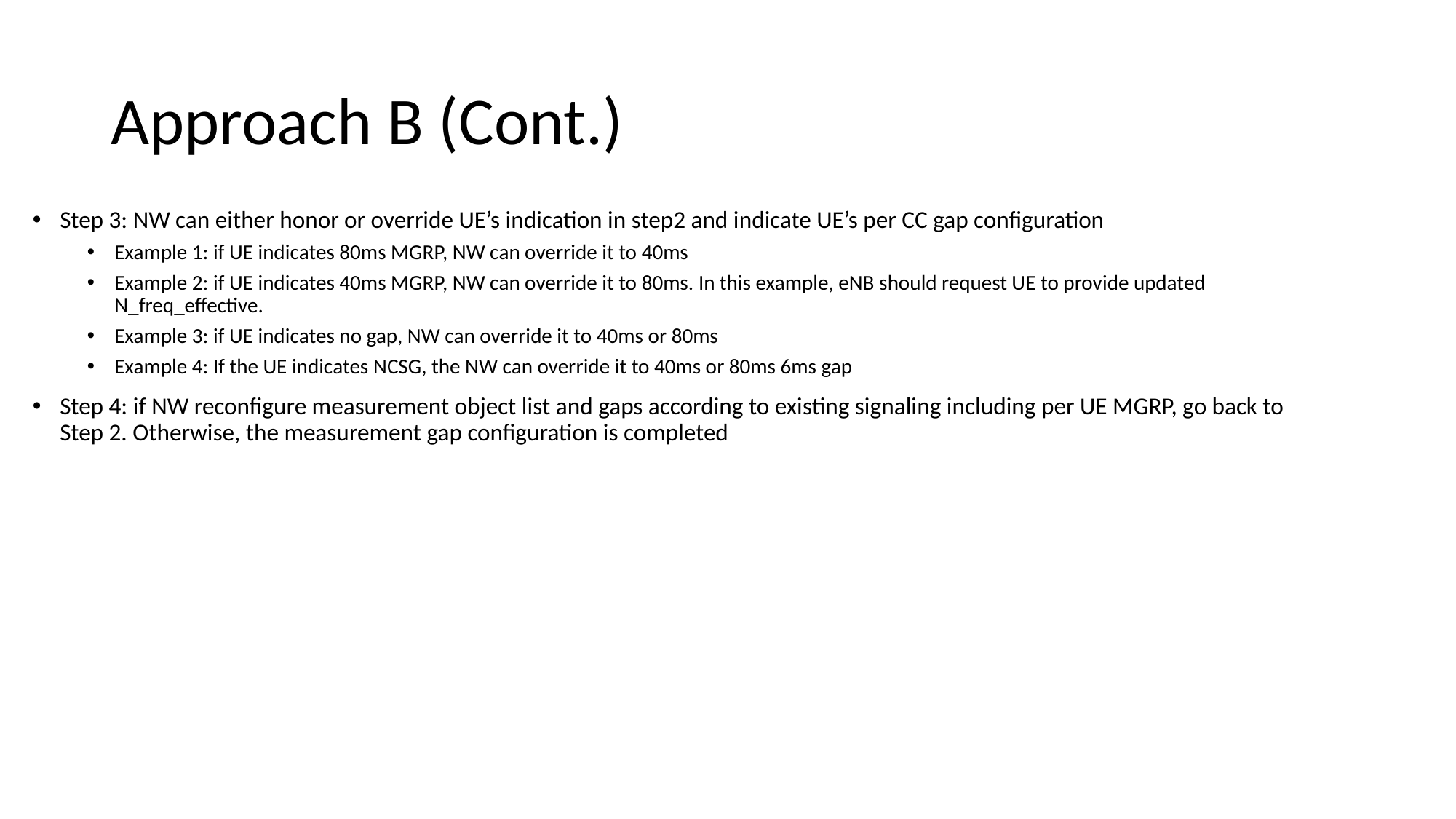

# Approach B (Cont.)
Step 3: NW can either honor or override UE’s indication in step2 and indicate UE’s per CC gap configuration
Example 1: if UE indicates 80ms MGRP, NW can override it to 40ms
Example 2: if UE indicates 40ms MGRP, NW can override it to 80ms. In this example, eNB should request UE to provide updated N_freq_effective.
Example 3: if UE indicates no gap, NW can override it to 40ms or 80ms
Example 4: If the UE indicates NCSG, the NW can override it to 40ms or 80ms 6ms gap
Step 4: if NW reconfigure measurement object list and gaps according to existing signaling including per UE MGRP, go back to Step 2. Otherwise, the measurement gap configuration is completed